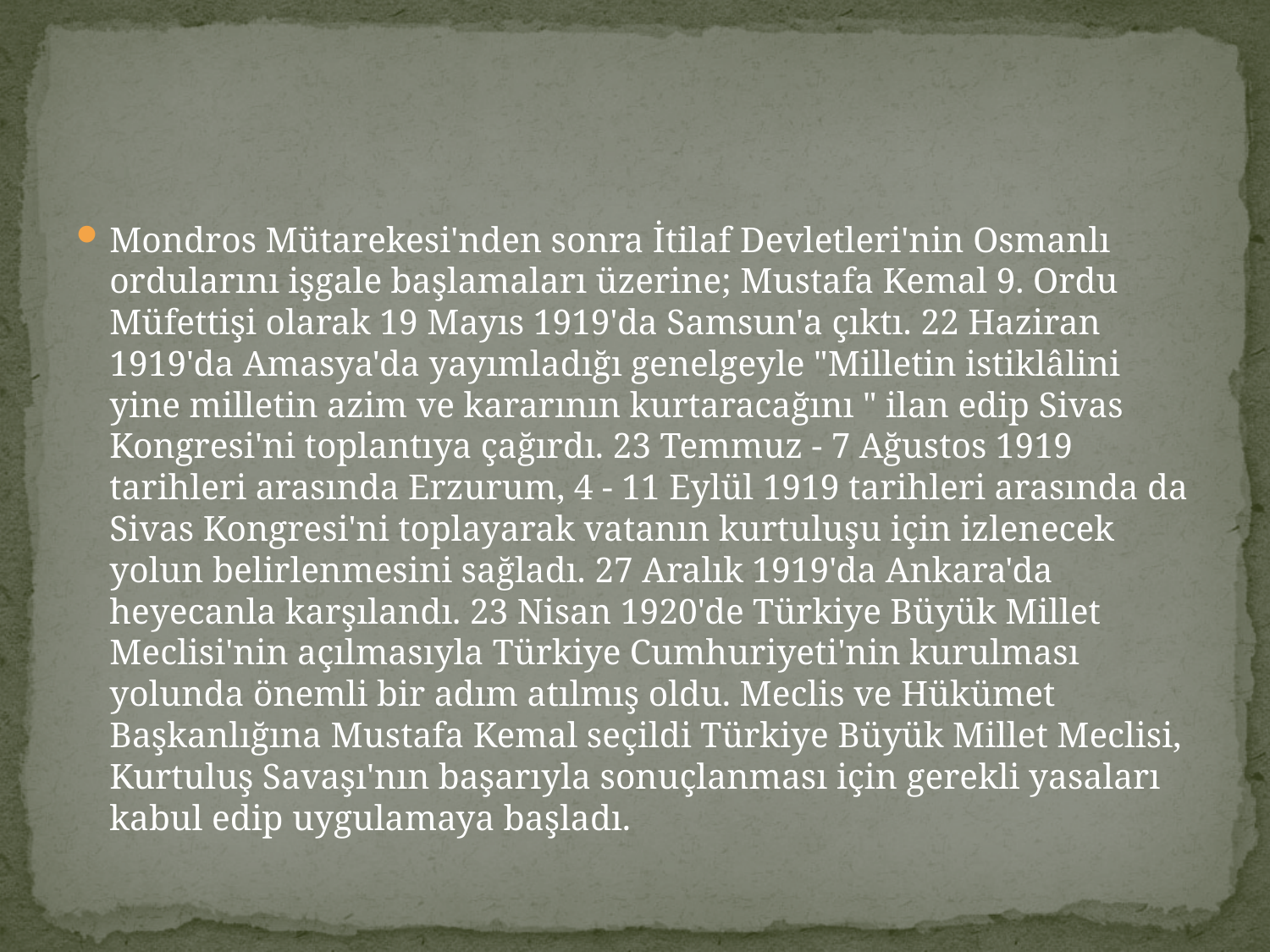

#
Mondros Mütarekesi'nden sonra İtilaf Devletleri'nin Osmanlı ordularını işgale başlamaları üzerine; Mustafa Kemal 9. Ordu Müfettişi olarak 19 Mayıs 1919'da Samsun'a çıktı. 22 Haziran 1919'da Amasya'da yayımladığı genelgeyle "Milletin istiklâlini yine milletin azim ve kararının kurtaracağını " ilan edip Sivas Kongresi'ni toplantıya çağırdı. 23 Temmuz - 7 Ağustos 1919 tarihleri arasında Erzurum, 4 - 11 Eylül 1919 tarihleri arasında da Sivas Kongresi'ni toplayarak vatanın kurtuluşu için izlenecek yolun belirlenmesini sağladı. 27 Aralık 1919'da Ankara'da heyecanla karşılandı. 23 Nisan 1920'de Türkiye Büyük Millet Meclisi'nin açılmasıyla Türkiye Cumhuriyeti'nin kurulması yolunda önemli bir adım atılmış oldu. Meclis ve Hükümet Başkanlığına Mustafa Kemal seçildi Türkiye Büyük Millet Meclisi, Kurtuluş Savaşı'nın başarıyla sonuçlanması için gerekli yasaları kabul edip uygulamaya başladı.